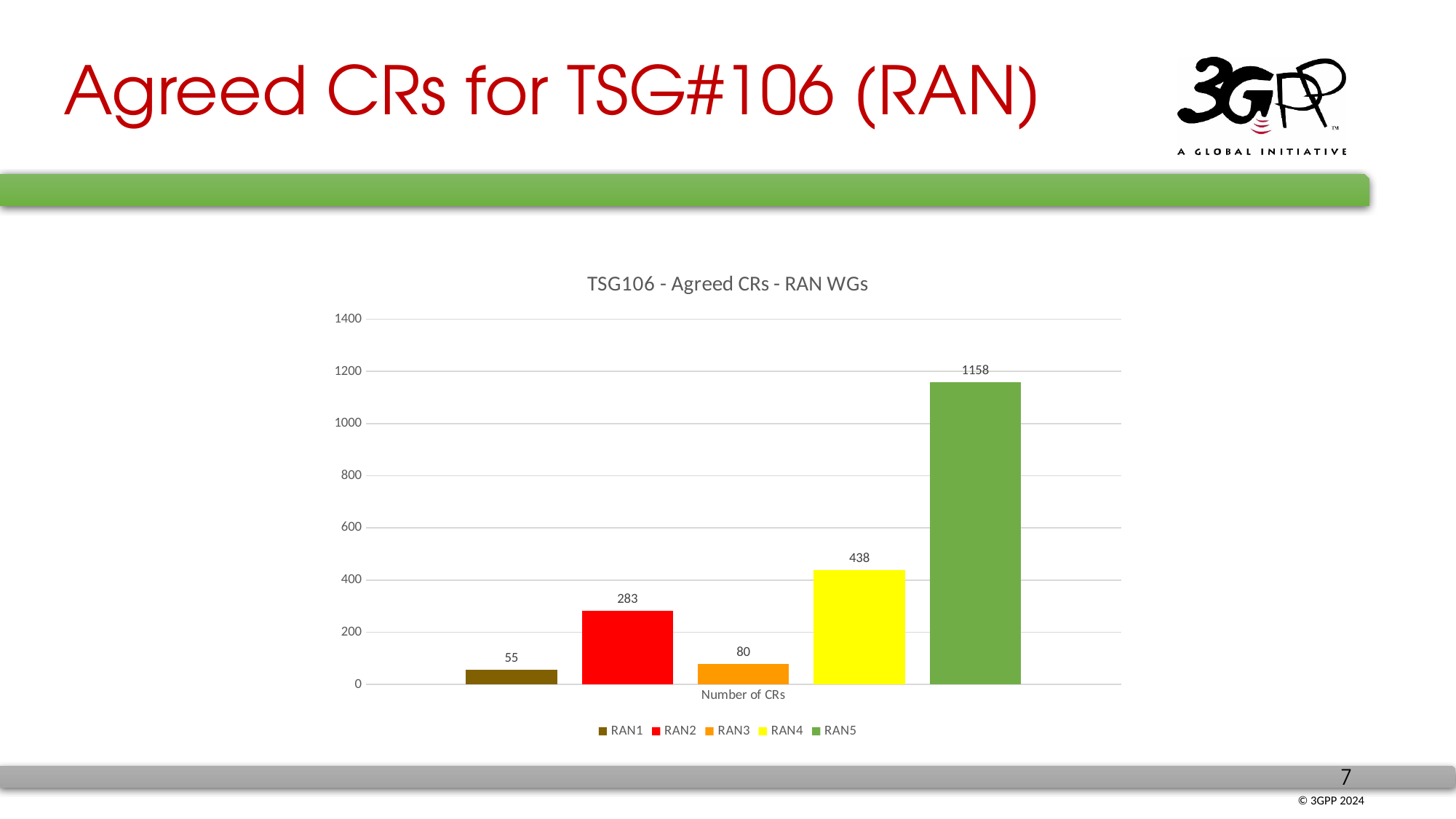

# Agreed CRs for TSG#106 (RAN)

### Chart: TSG106 - Agreed CRs - RAN WGs

| Category | RAN1 | RAN2 | RAN3 | RAN4 | RAN5 |
|---|---|---|---|---|---|
| Number of CRs | 55.0 | 283.0 | 80.0 | 438.0 | 1158.0 |